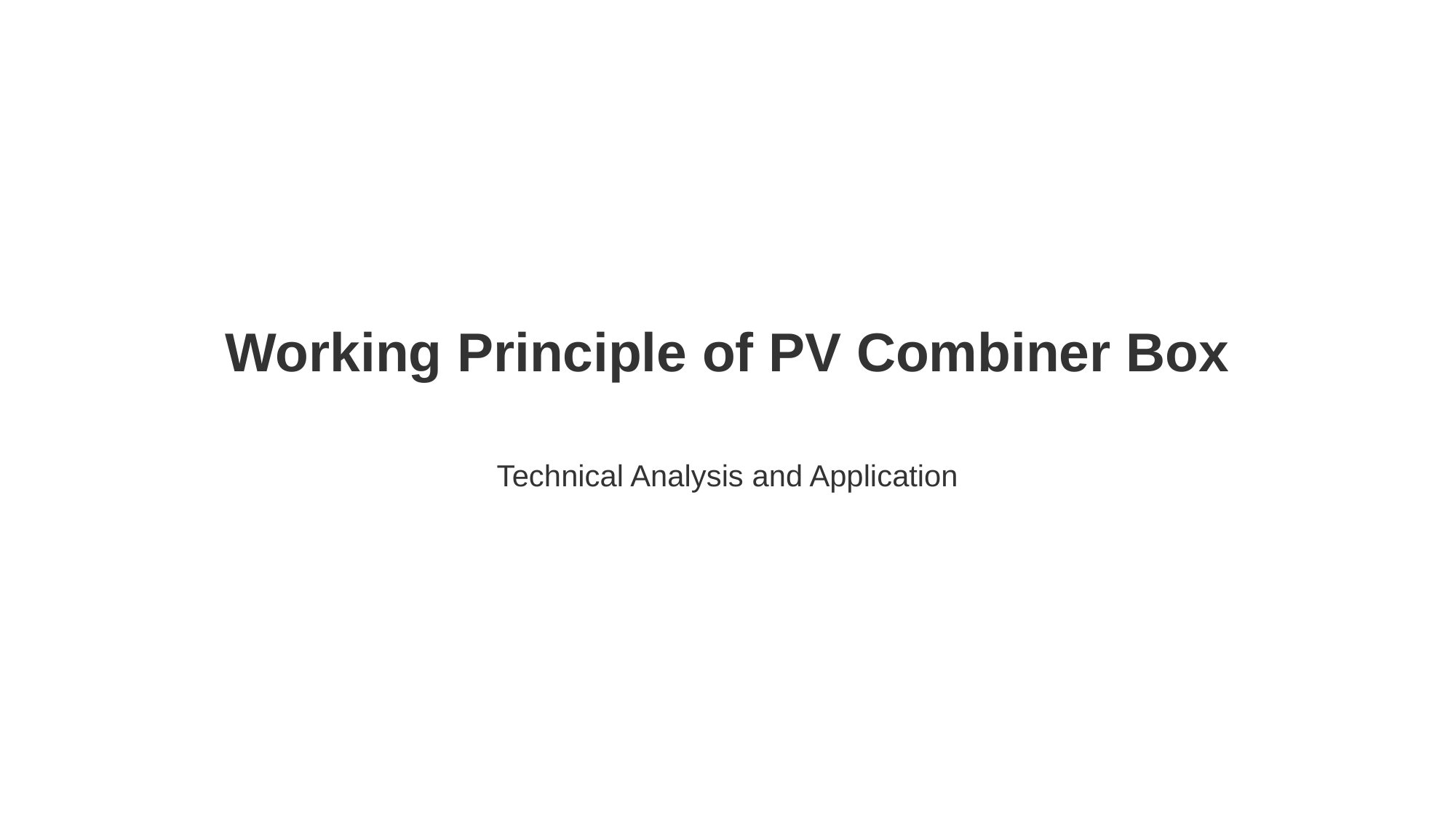

Working Principle of PV Combiner Box
Technical Analysis and Application